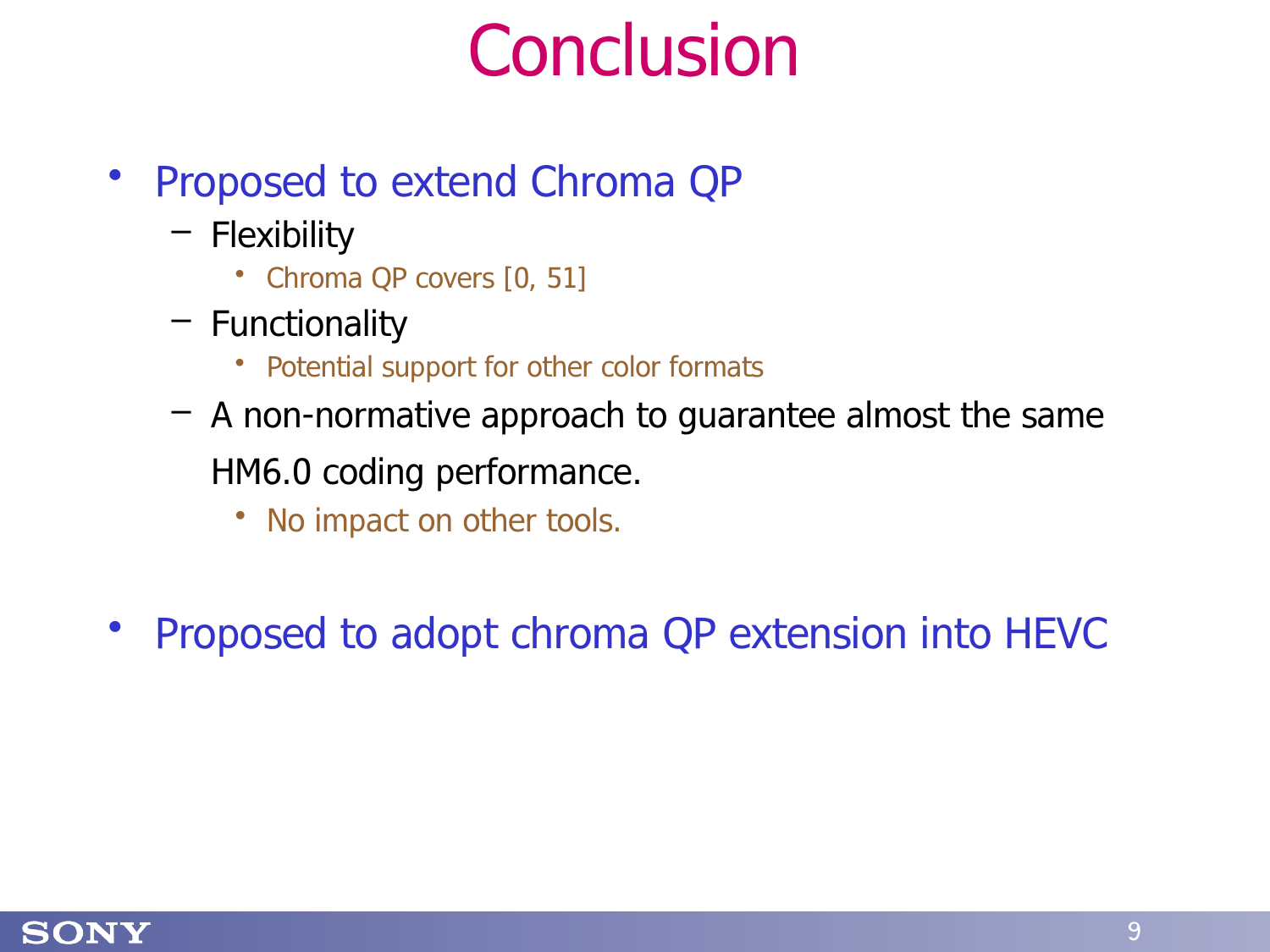

# Conclusion
Proposed to extend Chroma QP
Flexibility
Chroma QP covers [0, 51]
Functionality
Potential support for other color formats
A non-normative approach to guarantee almost the same HM6.0 coding performance.
No impact on other tools.

Proposed to adopt chroma QP extension into HEVC

9